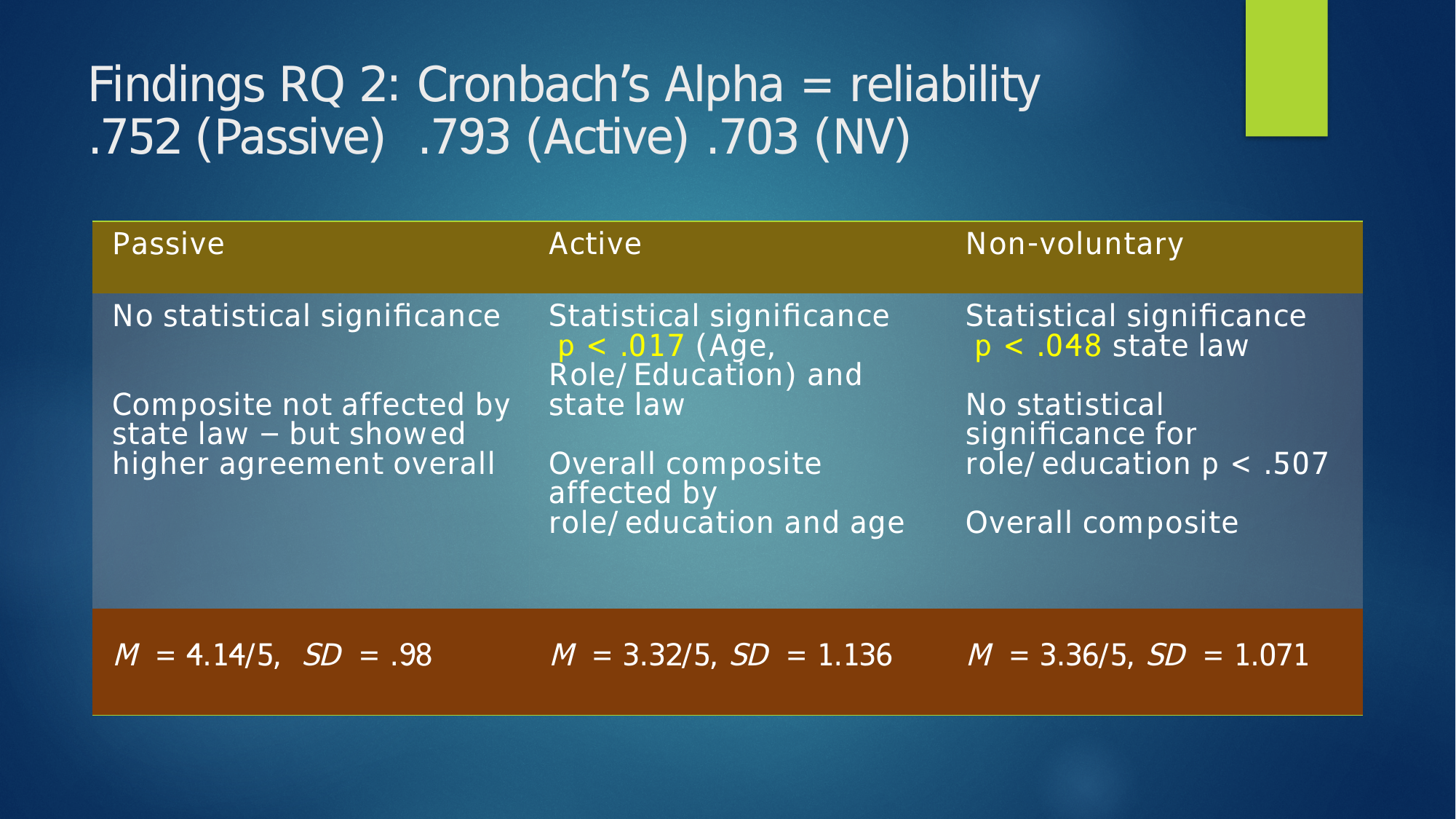

# Findings RQ 2: Cronbach’s Alpha = reliability .752 (Passive)  .793 (Active) .703 (NV)
| Passive | Active | Non-voluntary |
| --- | --- | --- |
| No statistical significance Composite not affected by state law – but showed higher agreement overall | Statistical significance p < .017 (Age, Role/Education) and state law Overall composite affected by role/education and age | Statistical significance p < .048 state law No statistical significance for role/education p < .507 Overall composite |
| M = 4.14/5, SD = .98 | M = 3.32/5, SD = 1.136 | M = 3.36/5, SD = 1.071 |